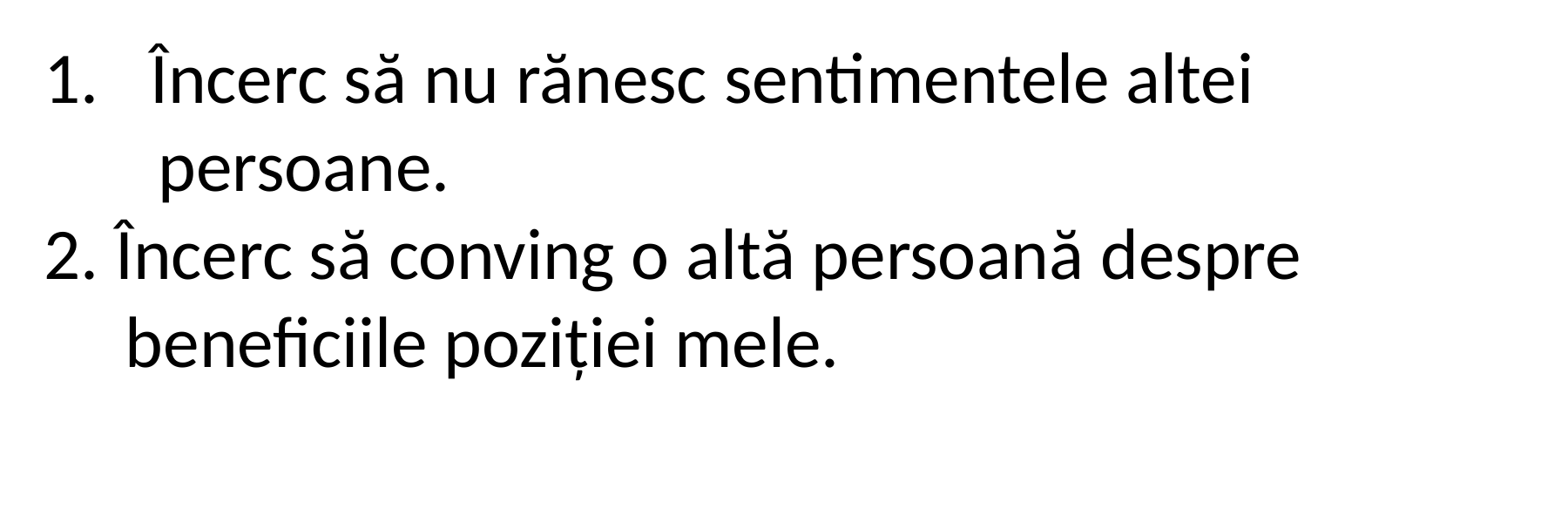

Încerc să nu rănesc sentimentele altei
       persoane.
2. Încerc să conving o altă persoană despre
     beneficiile poziției mele.